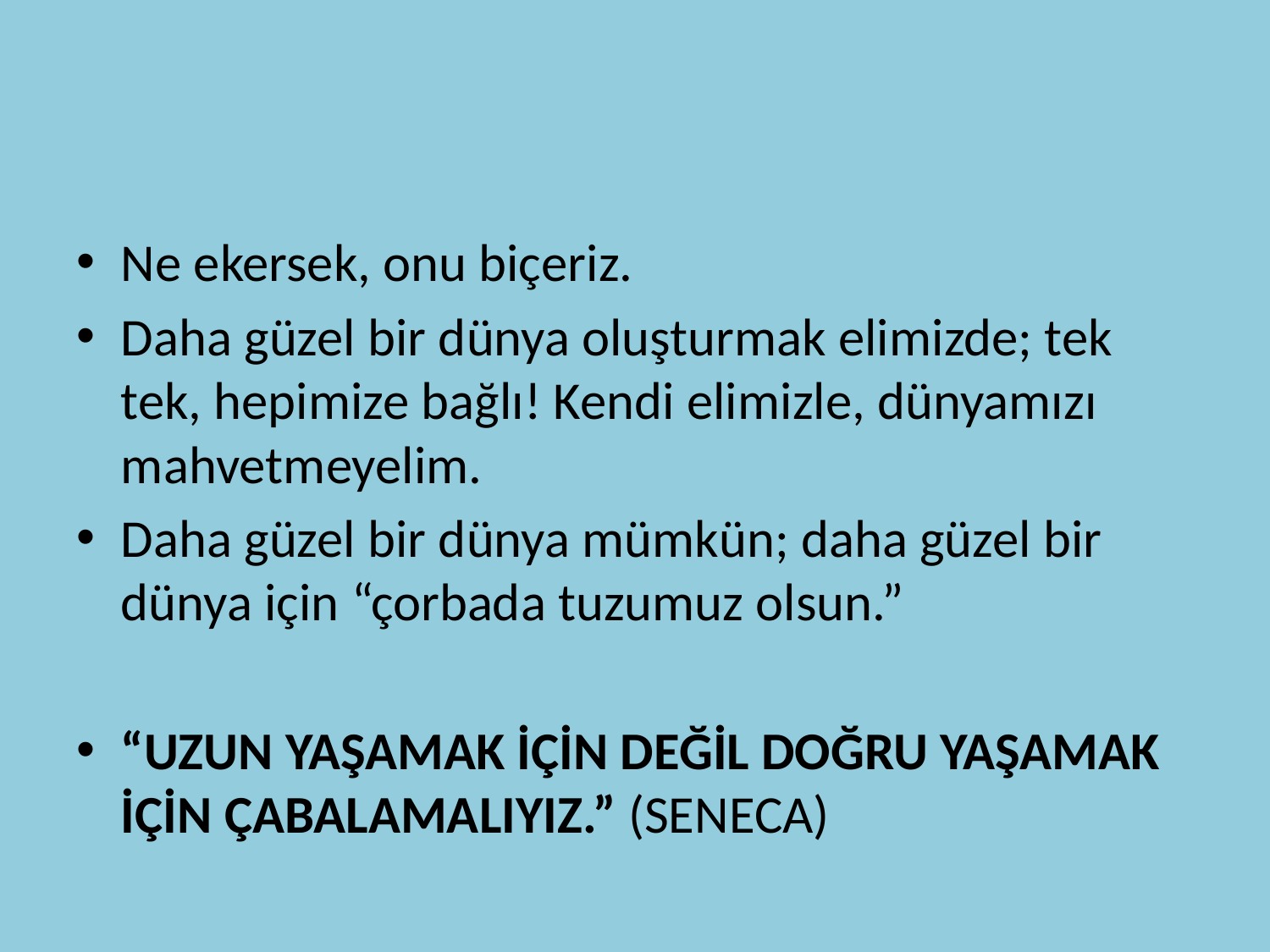

#
Ne ekersek, onu biçeriz.
Daha güzel bir dünya oluşturmak elimizde; tek tek, hepimize bağlı! Kendi elimizle, dünyamızı mahvetmeyelim.
Daha güzel bir dünya mümkün; daha güzel bir dünya için “çorbada tuzumuz olsun.”

“UZUN YAŞAMAK İÇİN DEĞİL DOĞRU YAŞAMAK İÇİN ÇABALAMALIYIZ.” (SENECA)